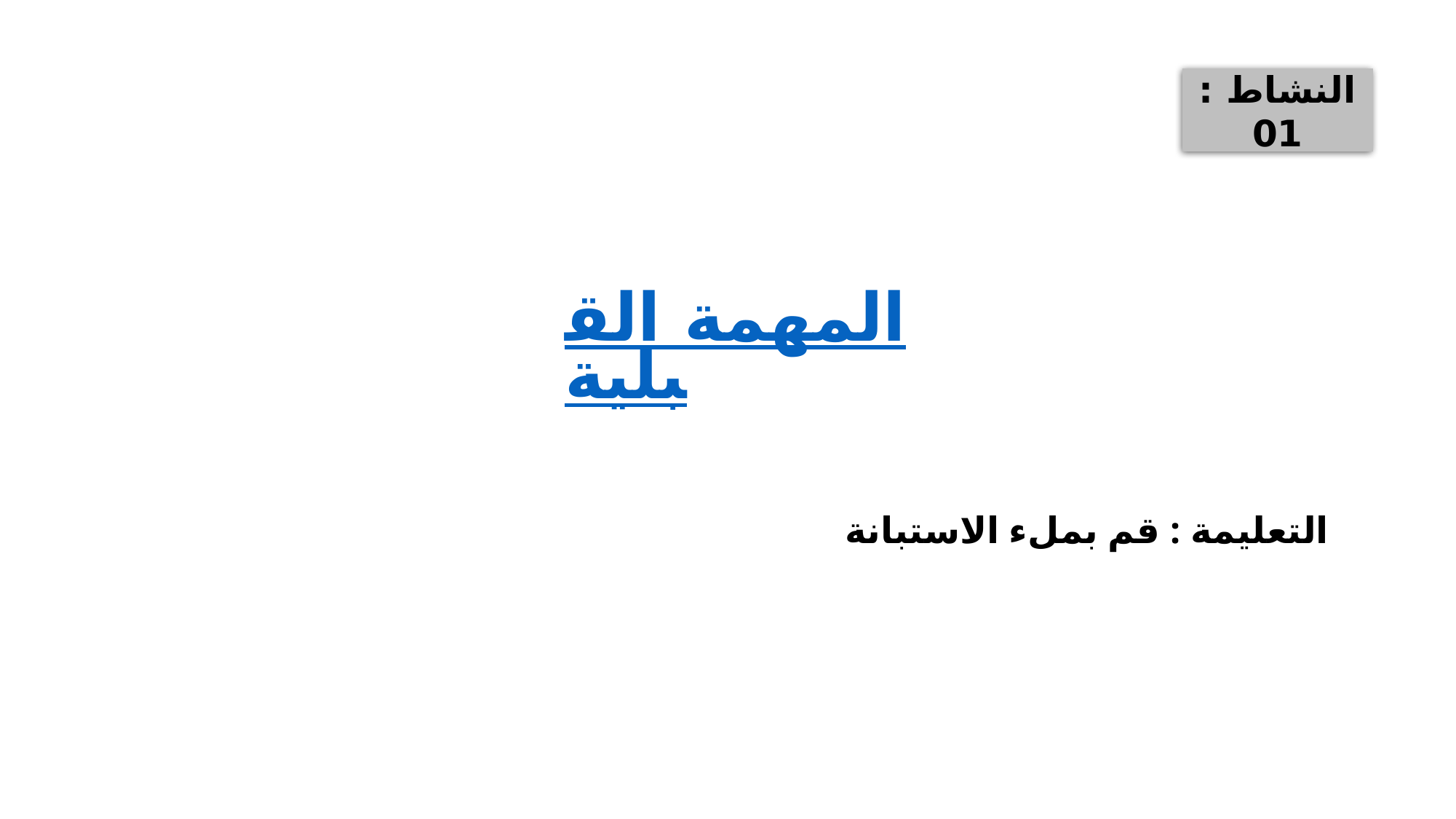

النشاط :01
المهمة القبلية
التعليمة : قم بملء الاستبانة